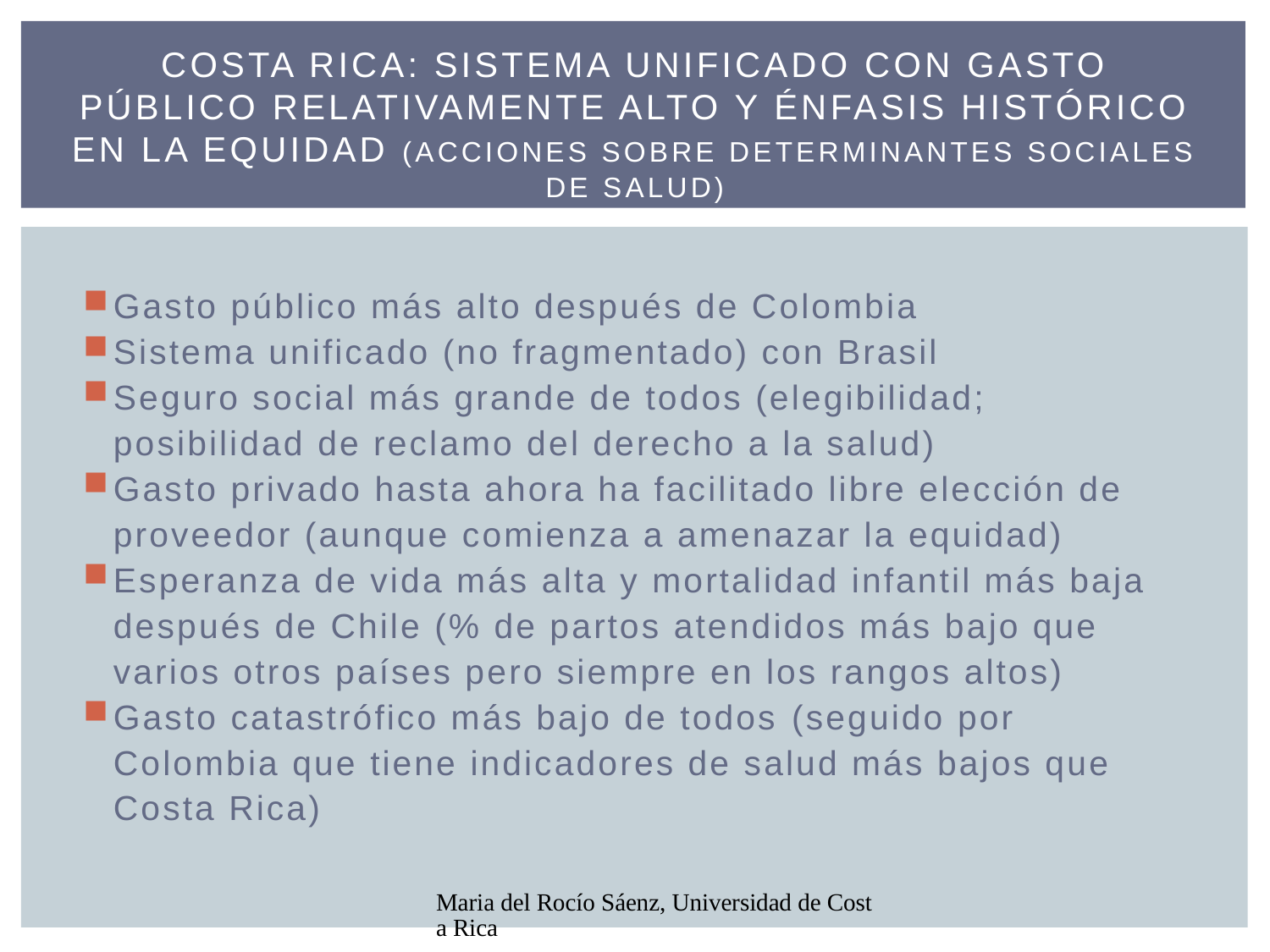

# Costa Rica: sistema unificado con gasto público relativamente alto y énfasis histórico en la equidad (acciones sobre determinantes sociales de salud)
Gasto público más alto después de Colombia
Sistema unificado (no fragmentado) con Brasil
Seguro social más grande de todos (elegibilidad; posibilidad de reclamo del derecho a la salud)
Gasto privado hasta ahora ha facilitado libre elección de proveedor (aunque comienza a amenazar la equidad)
Esperanza de vida más alta y mortalidad infantil más baja después de Chile (% de partos atendidos más bajo que varios otros países pero siempre en los rangos altos)
Gasto catastrófico más bajo de todos (seguido por Colombia que tiene indicadores de salud más bajos que Costa Rica)

Maria del Rocío Sáenz, Universidad de Costa Rica